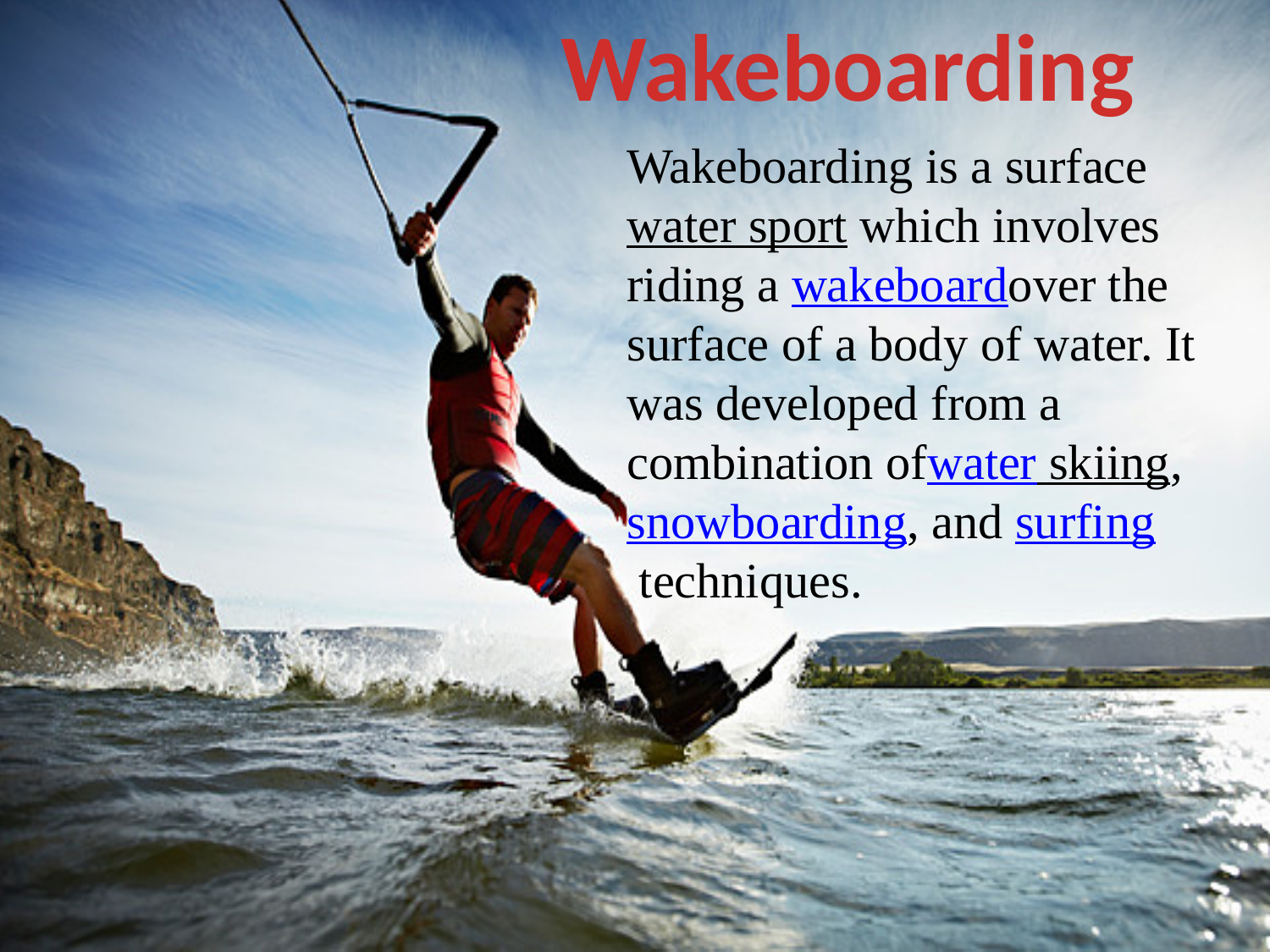

Wakeboarding
Wakeboarding is a surface water sport which involves riding a wakeboardover the surface of a body of water. It was developed from a combination ofwater skiing, snowboarding, and surfing techniques.